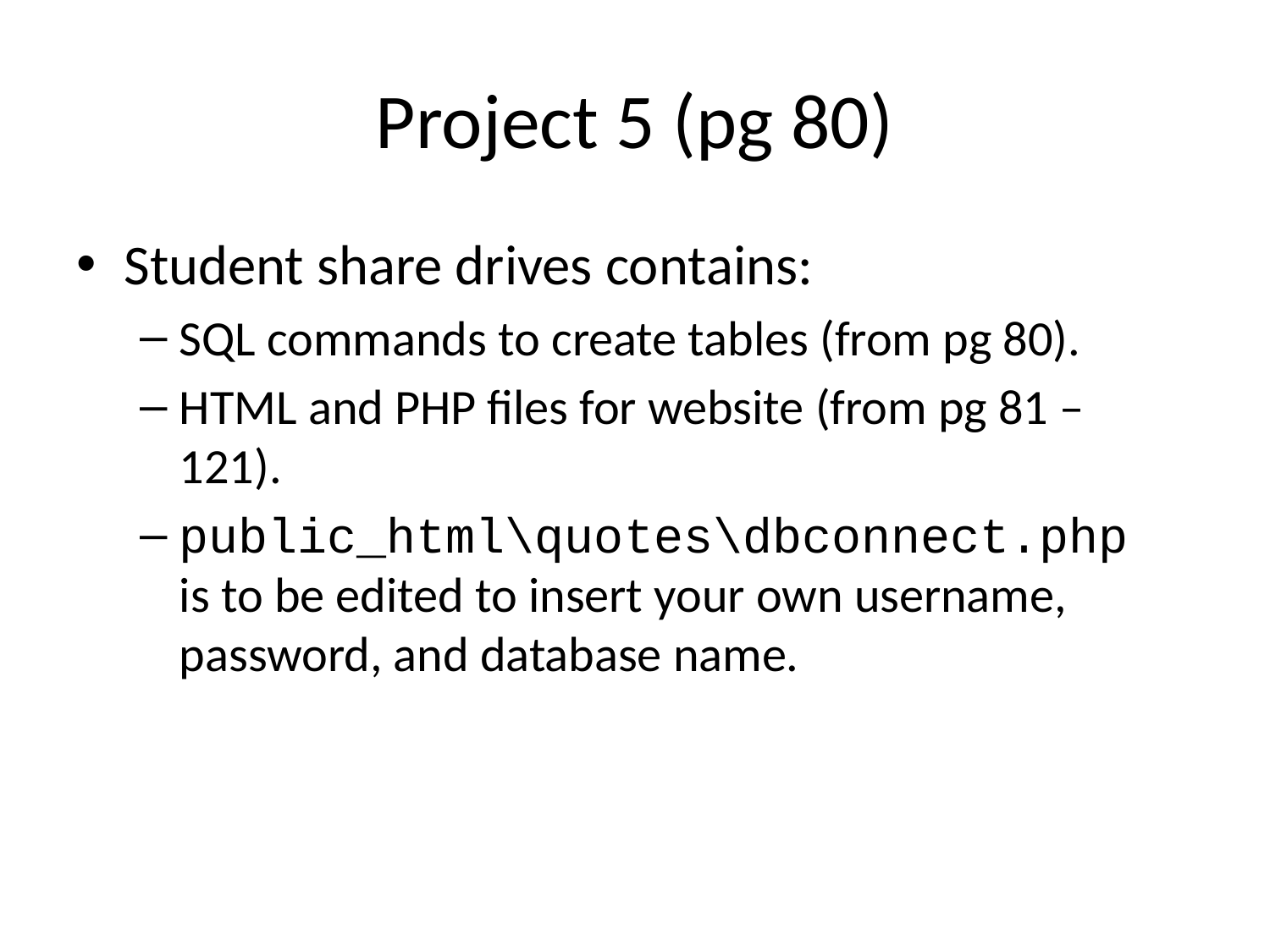

# Project 5 (pg 80)
Student share drives contains:
SQL commands to create tables (from pg 80).
HTML and PHP files for website (from pg 81 – 121).
public_html\quotes\dbconnect.php
is to be edited to insert your own username, password, and database name.